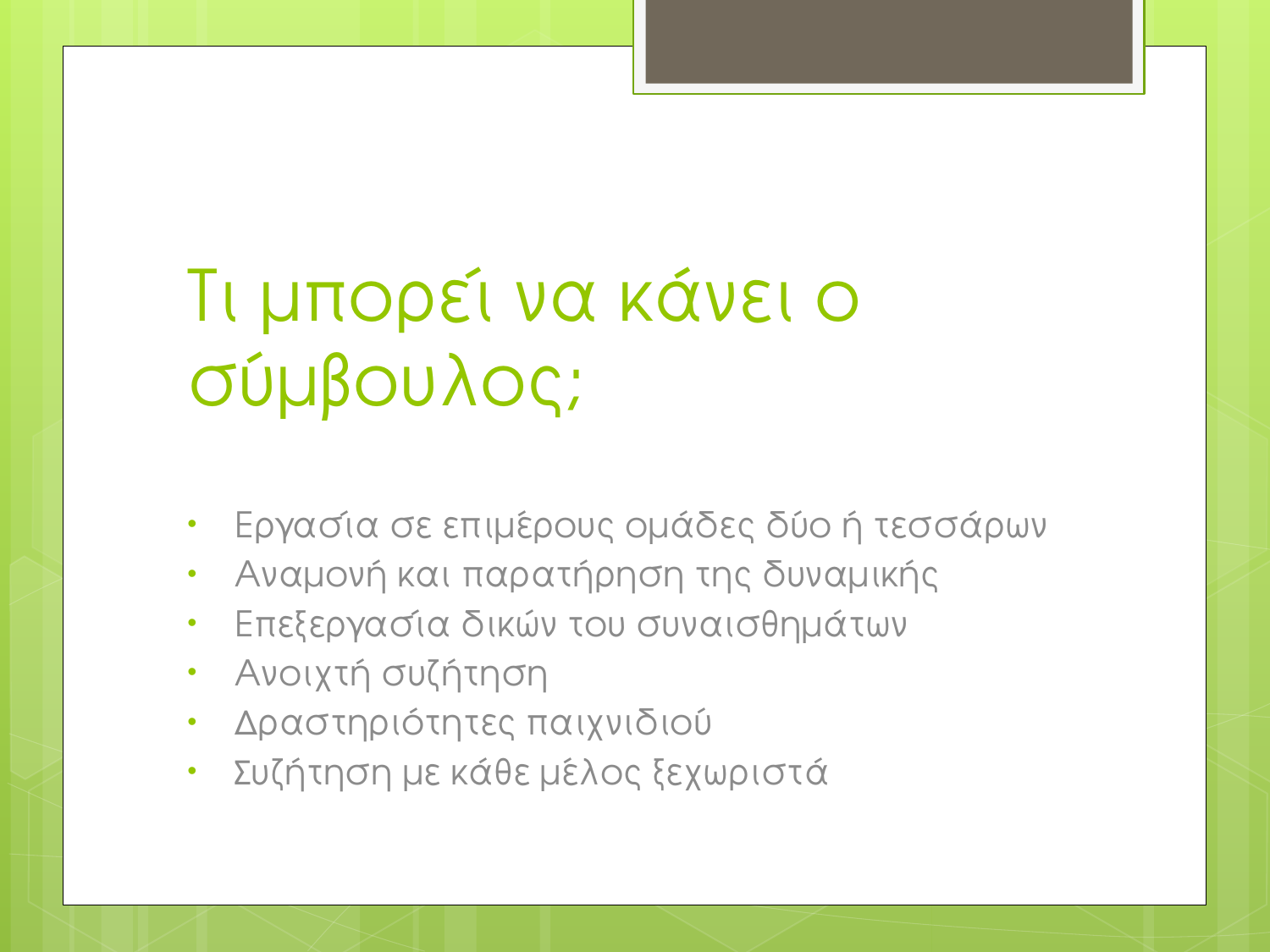

# Τι μπορεί να κάνει ο σύμβουλος;
Εργασία σε επιμέρους ομάδες δύο ή τεσσάρων
Αναμονή και παρατήρηση της δυναμικής
Επεξεργασία δικών του συναισθημάτων
Ανοιχτή συζήτηση
Δραστηριότητες παιχνιδιού
Συζήτηση με κάθε μέλος ξεχωριστά